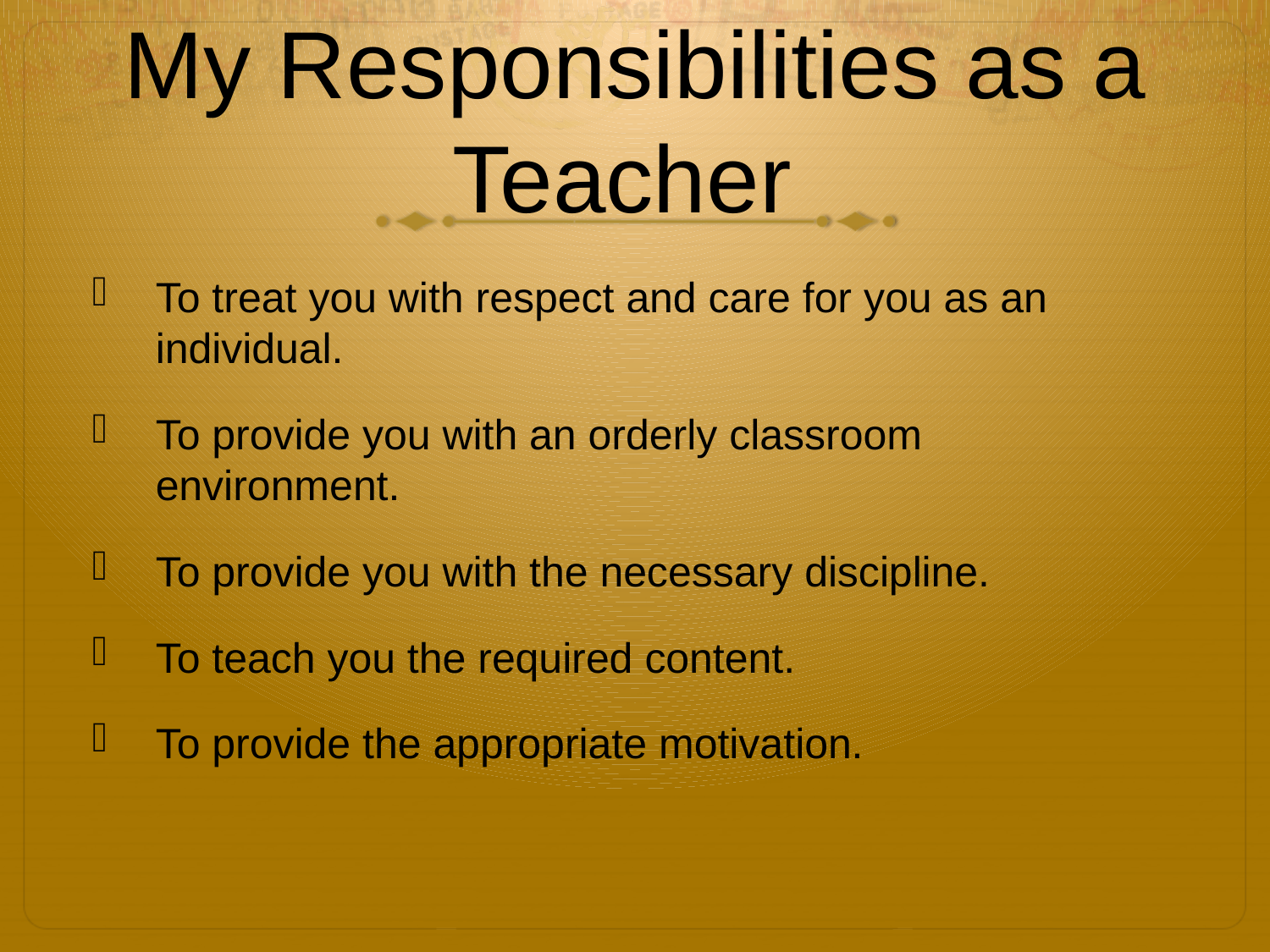

# My Responsibilities as a Teacher
To treat you with respect and care for you as an individual.
To provide you with an orderly classroom environment.
To provide you with the necessary discipline.
To teach you the required content.
To provide the appropriate motivation.